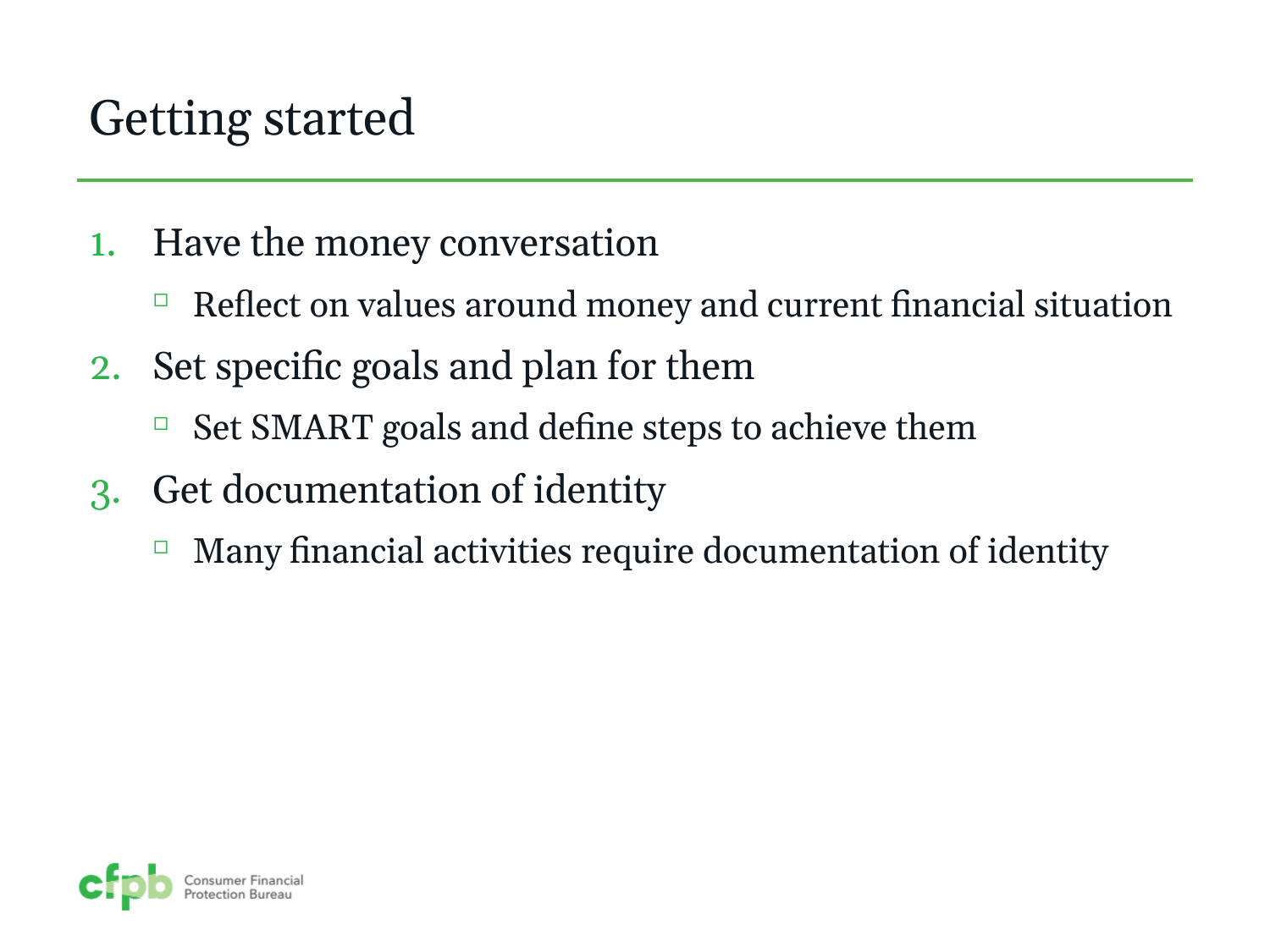

# Getting started
Have the money conversation
Reflect on values around money and current financial situation
Set specific goals and plan for them
Set SMART goals and define steps to achieve them
Get documentation of identity
Many financial activities require documentation of identity